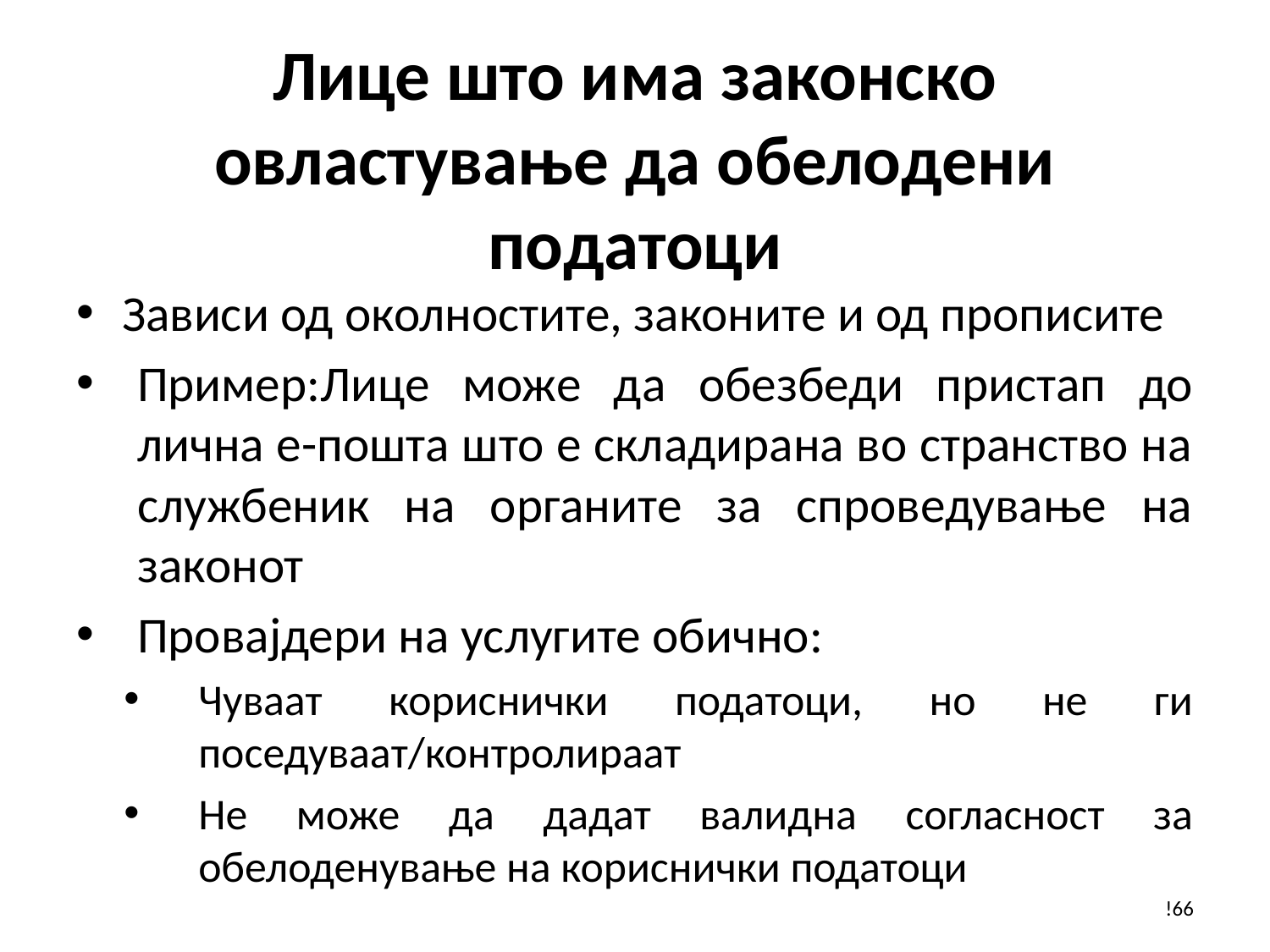

# Лице што има законско овластување да обелодени податоци
Зависи од околностите, законите и од прописите
Пример:Лице може да обезбеди пристап до лична е-пошта што е складирана во странство на службеник на органите за спроведување на законот
Провајдери на услугите обично:
Чуваат кориснички податоци, но не ги поседуваат/контролираат
Не може да дадат валидна согласност за обелоденување на кориснички податоци
!66